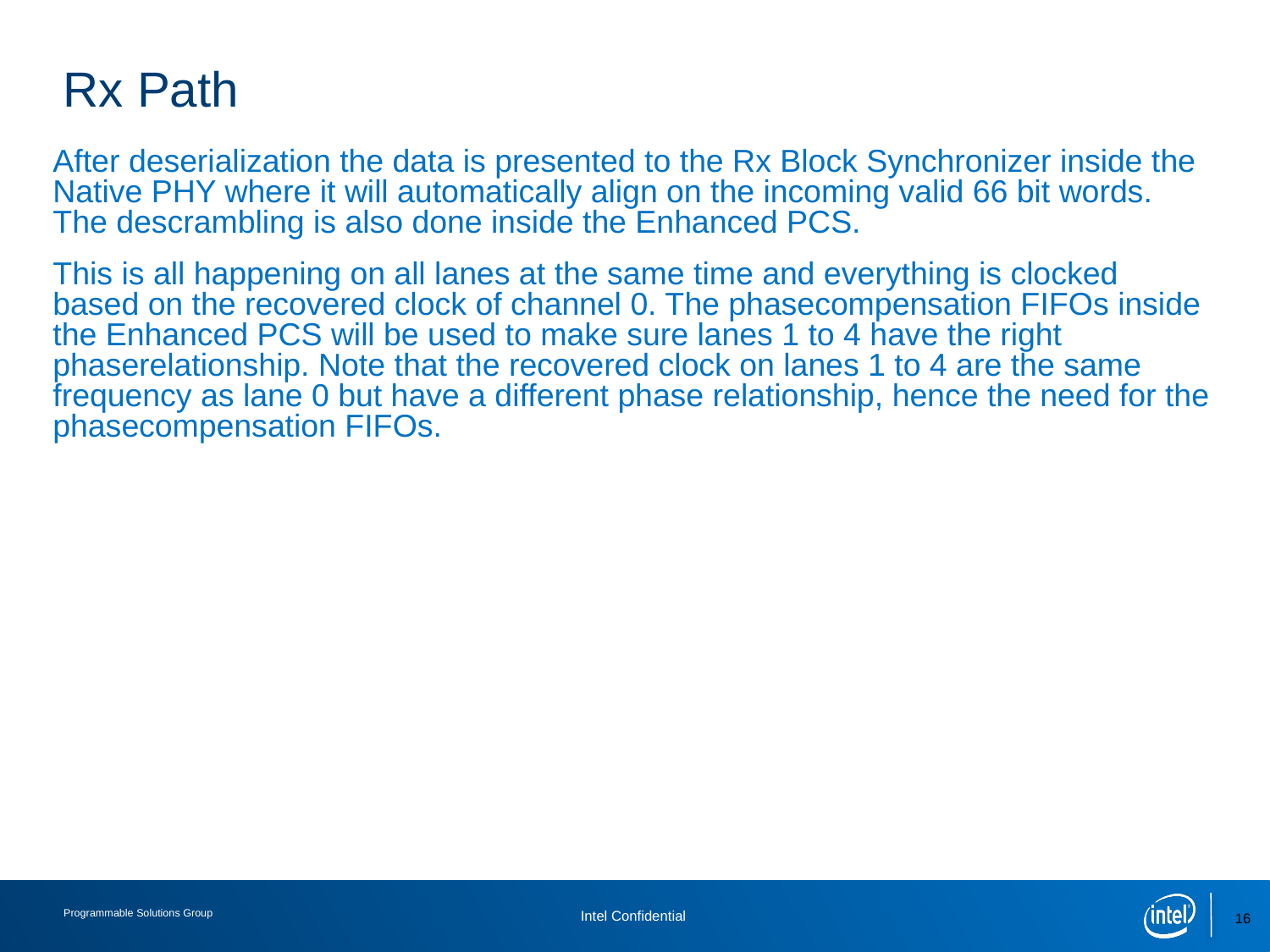

# Rx Path
After deserialization the data is presented to the Rx Block Synchronizer inside the Native PHY where it will automatically align on the incoming valid 66 bit words. The descrambling is also done inside the Enhanced PCS.
This is all happening on all lanes at the same time and everything is clocked based on the recovered clock of channel 0. The phasecompensation FIFOs inside the Enhanced PCS will be used to make sure lanes 1 to 4 have the right phaserelationship. Note that the recovered clock on lanes 1 to 4 are the same frequency as lane 0 but have a different phase relationship, hence the need for the phasecompensation FIFOs.
16